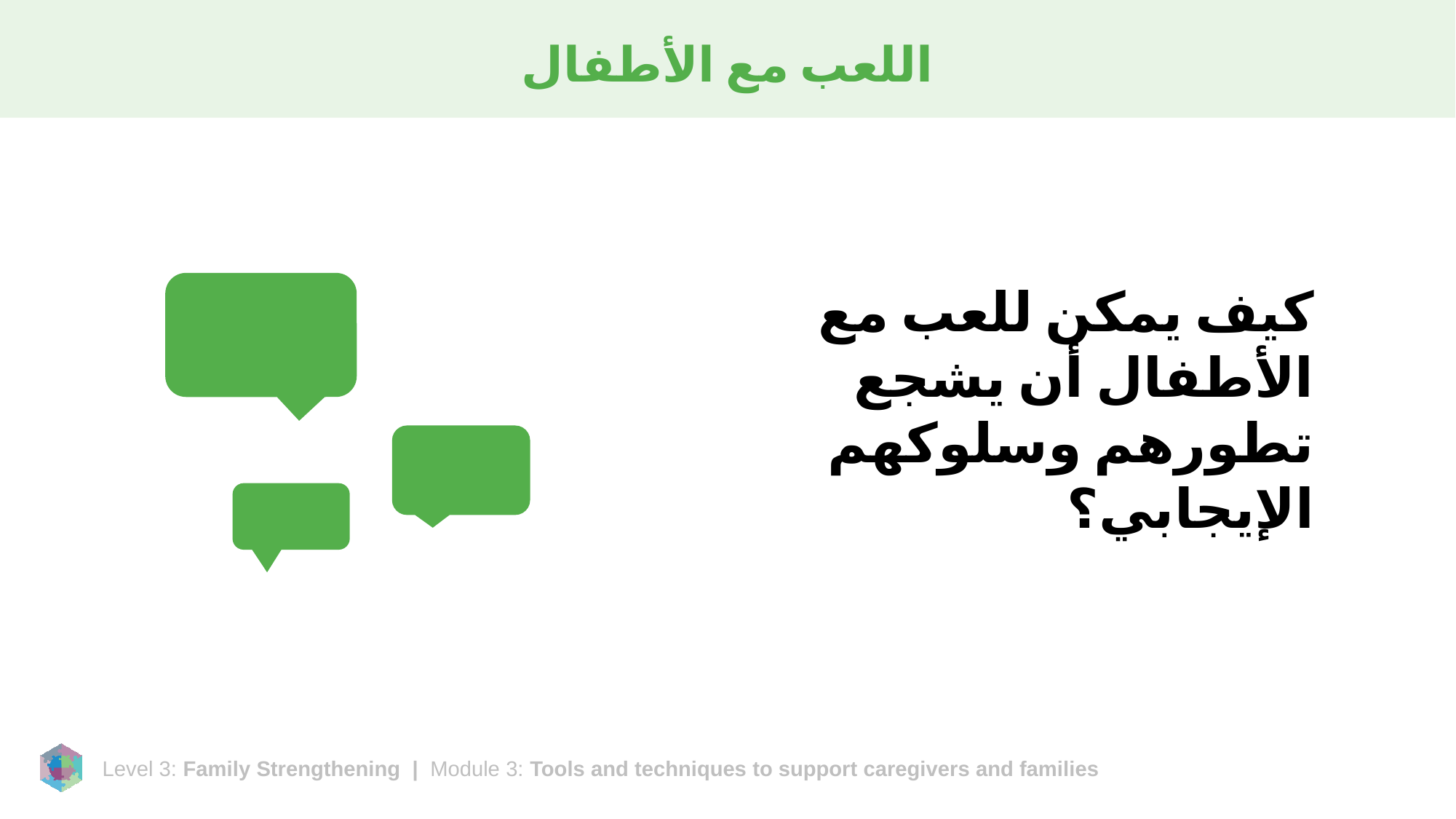

# اللعب مع الأطفال
كيف يمكن للعب مع الأطفال أن يشجع تطورهم وسلوكهم الإيجابي؟